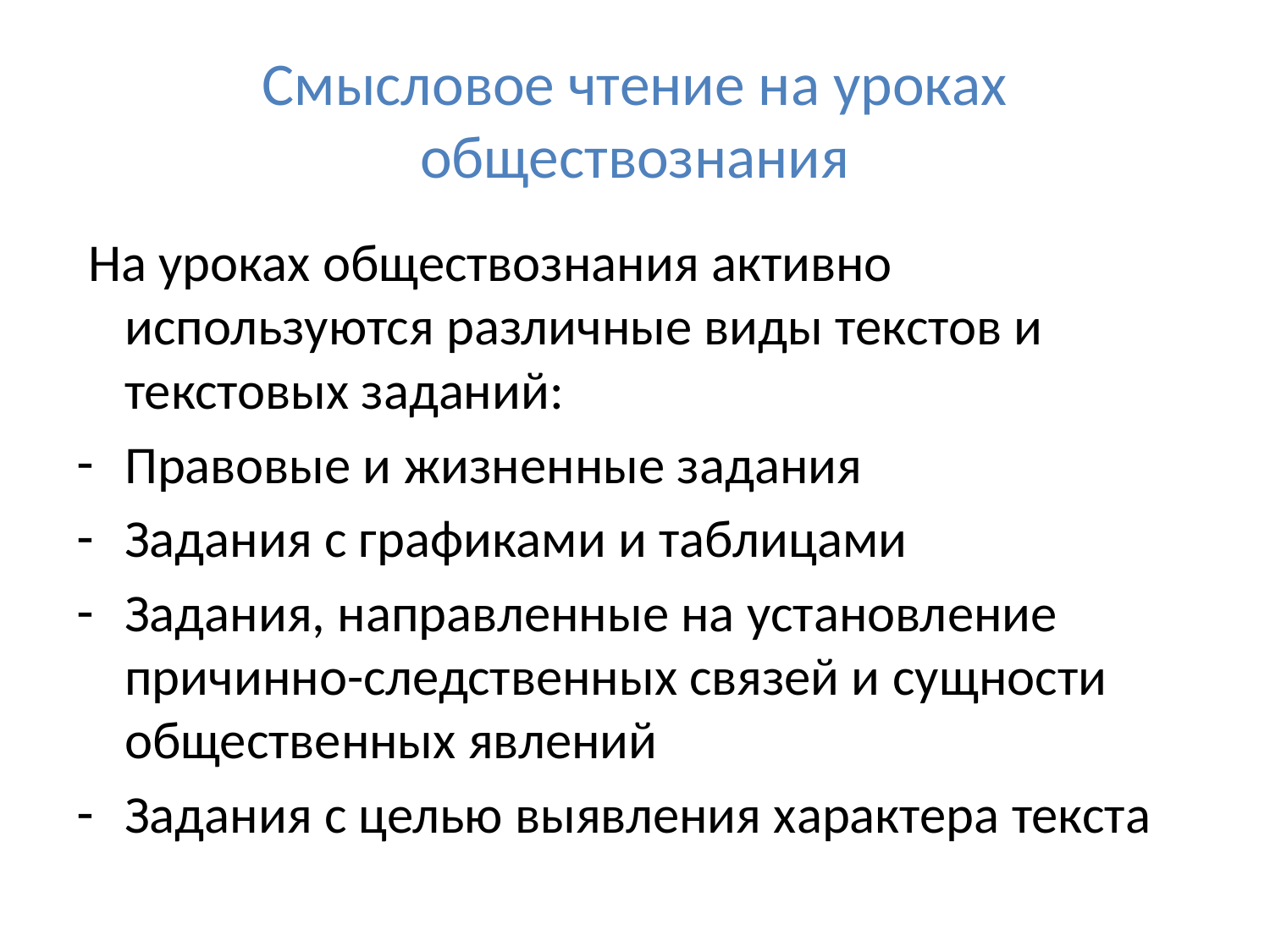

# Смысловое чтение на уроках обществознания
 На уроках обществознания активно используются различные виды текстов и текстовых заданий:
Правовые и жизненные задания
Задания с графиками и таблицами
Задания, направленные на установление причинно-следственных связей и сущности общественных явлений
Задания с целью выявления характера текста